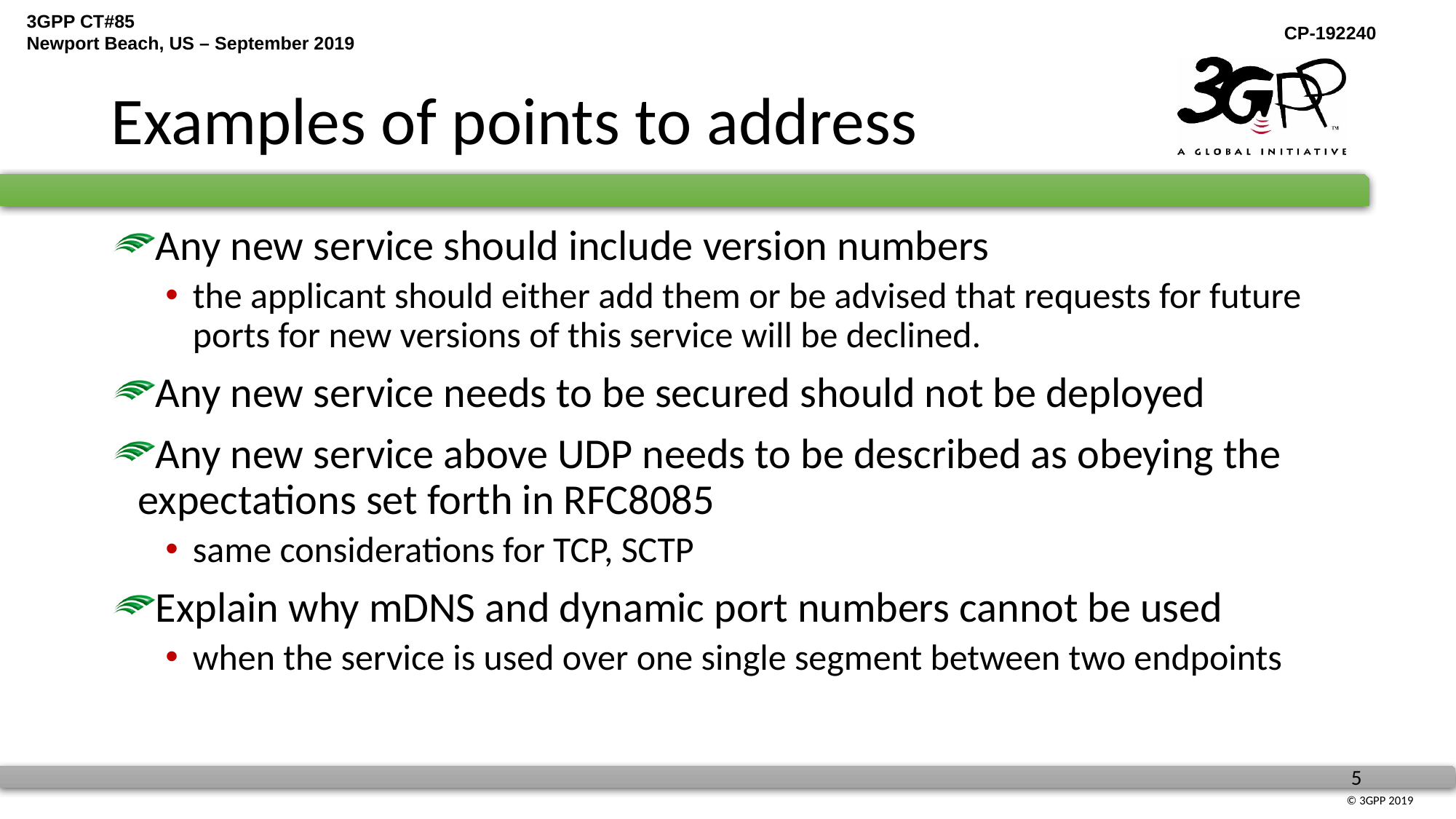

# Examples of points to address
Any new service should include version numbers
the applicant should either add them or be advised that requests for future ports for new versions of this service will be declined.
Any new service needs to be secured should not be deployed
Any new service above UDP needs to be described as obeying the expectations set forth in RFC8085
same considerations for TCP, SCTP
Explain why mDNS and dynamic port numbers cannot be used
when the service is used over one single segment between two endpoints